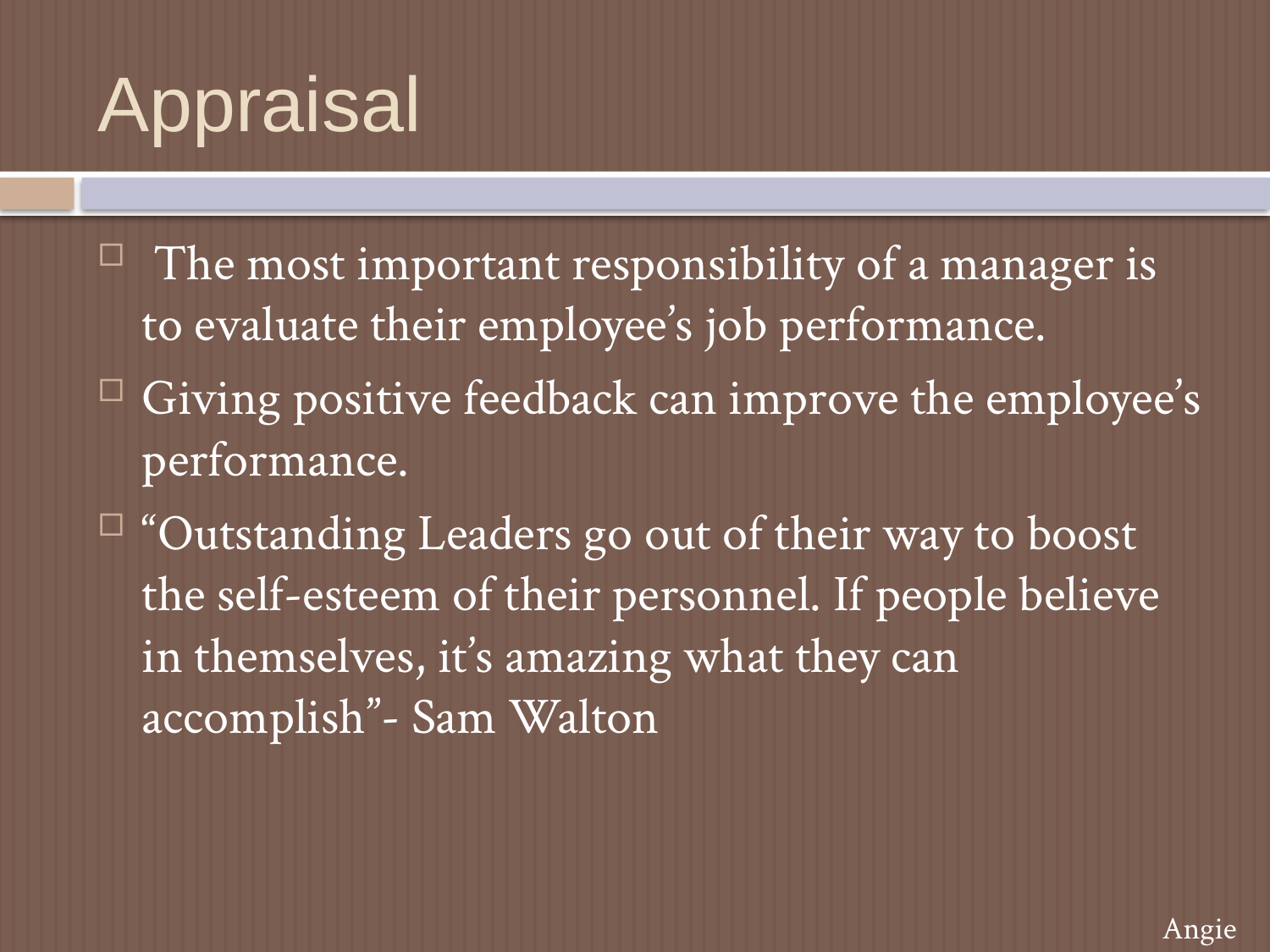

# Appraisal
 The most important responsibility of a manager is to evaluate their employee’s job performance.
Giving positive feedback can improve the employee’s performance.
“Outstanding Leaders go out of their way to boost the self-esteem of their personnel. If people believe in themselves, it’s amazing what they can accomplish”- Sam Walton

Angie